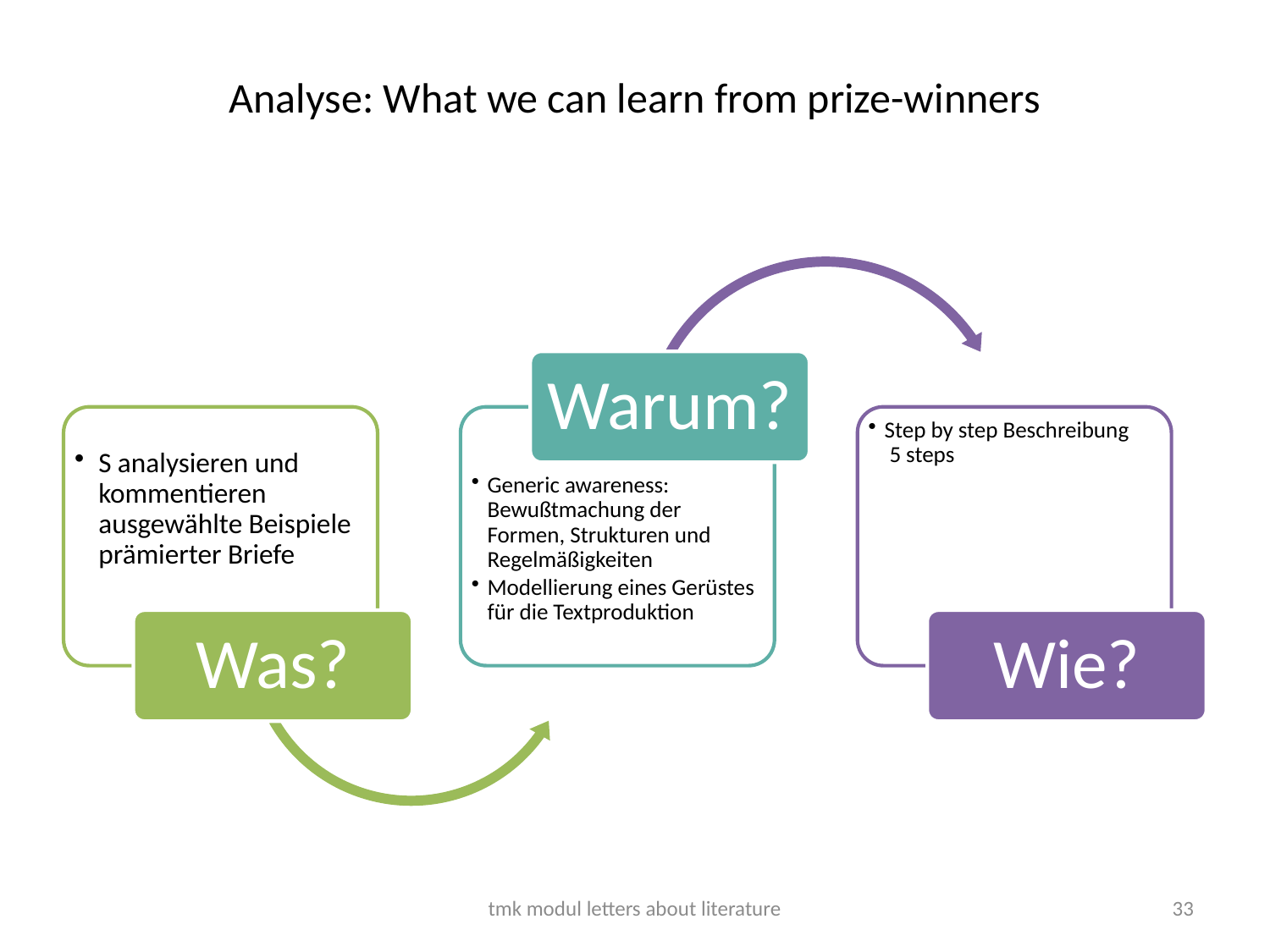

# Analyse: What we can learn from prize-winners

S analysieren und kommentieren ausgewählte Beispiele prämierter Briefe
Was?
Generic awareness: Bewußtmachung der Formen, Strukturen und Regelmäßigkeiten
Modellierung eines Gerüstes für die Textproduktion
Warum?
Step by step Beschreibung
 5 steps
Wie?
tmk modul letters about literature
33